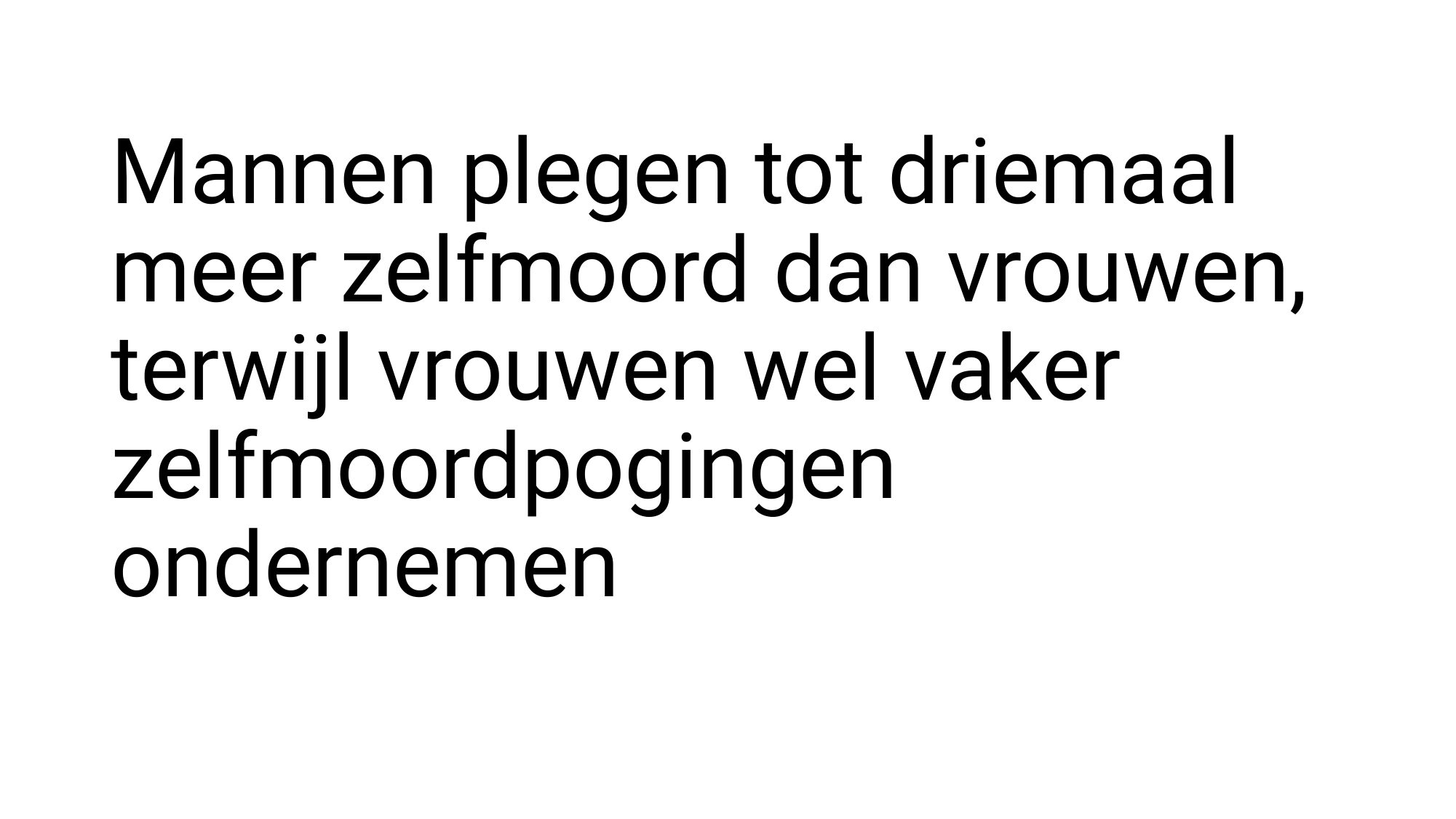

# Mannen plegen tot driemaal meer zelfmoord dan vrouwen, terwijl vrouwen wel vaker zelfmoordpogingen ondernemen